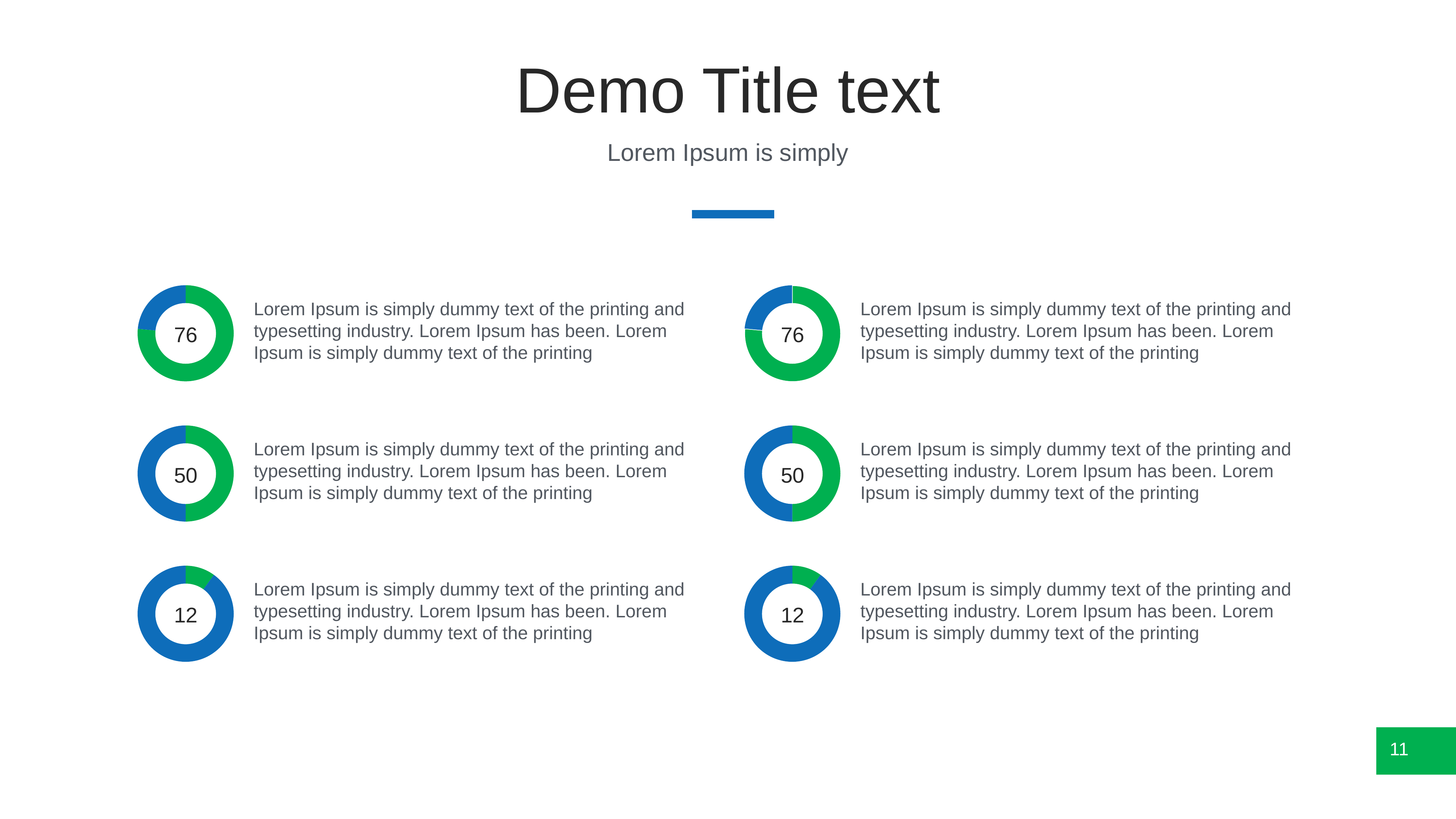

# Demo Title text
Lorem Ipsum is simply

### Chart

| Category | Region 1 |
|---|---|
| April | 91.0 |
| June | 28.0 |
Lorem Ipsum is simply dummy text of the printing and typesetting industry. Lorem Ipsum has been. Lorem Ipsum is simply dummy text of the printing
76

### Chart

| Category | Region 1 |
|---|---|
| April | 91.0 |
| June | 28.0 |
Lorem Ipsum is simply dummy text of the printing and typesetting industry. Lorem Ipsum has been. Lorem Ipsum is simply dummy text of the printing
76

### Chart

| Category | Region 1 |
|---|---|
| April | 50.0 |
| June | 50.0 |
Lorem Ipsum is simply dummy text of the printing and typesetting industry. Lorem Ipsum has been. Lorem Ipsum is simply dummy text of the printing
50

### Chart

| Category | Region 1 |
|---|---|
| April | 50.0 |
| June | 50.0 |
Lorem Ipsum is simply dummy text of the printing and typesetting industry. Lorem Ipsum has been. Lorem Ipsum is simply dummy text of the printing
50

### Chart

| Category | Region 1 |
|---|---|
| April | 10.0 |
| June | 90.0 |
Lorem Ipsum is simply dummy text of the printing and typesetting industry. Lorem Ipsum has been. Lorem Ipsum is simply dummy text of the printing
12

### Chart

| Category | Region 1 |
|---|---|
| April | 10.0 |
| June | 90.0 |
Lorem Ipsum is simply dummy text of the printing and typesetting industry. Lorem Ipsum has been. Lorem Ipsum is simply dummy text of the printing
12
11